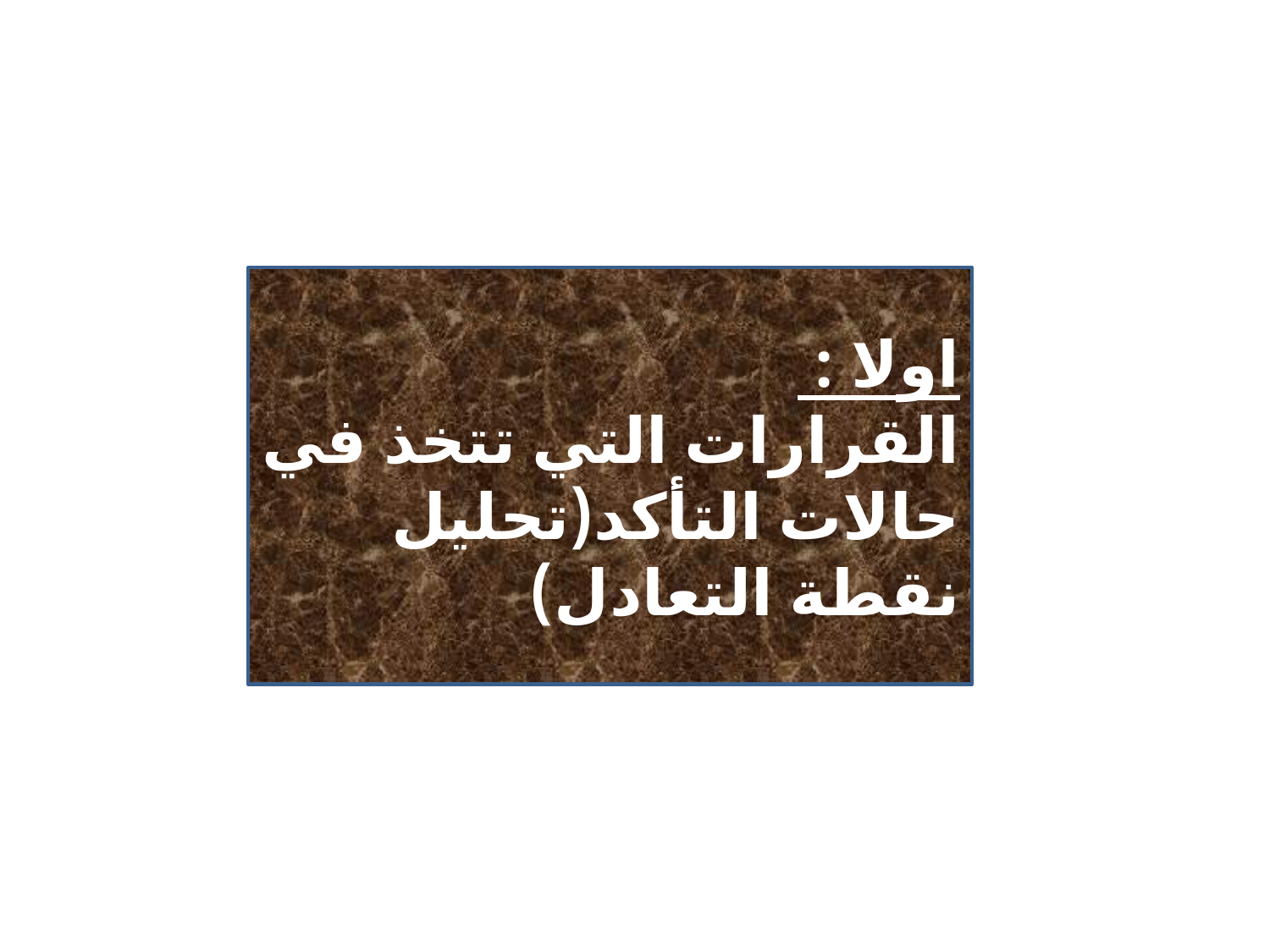

#

اولا :
القرارات التي تتخذ في حالات التأكد(تحليل نقطة التعادل)